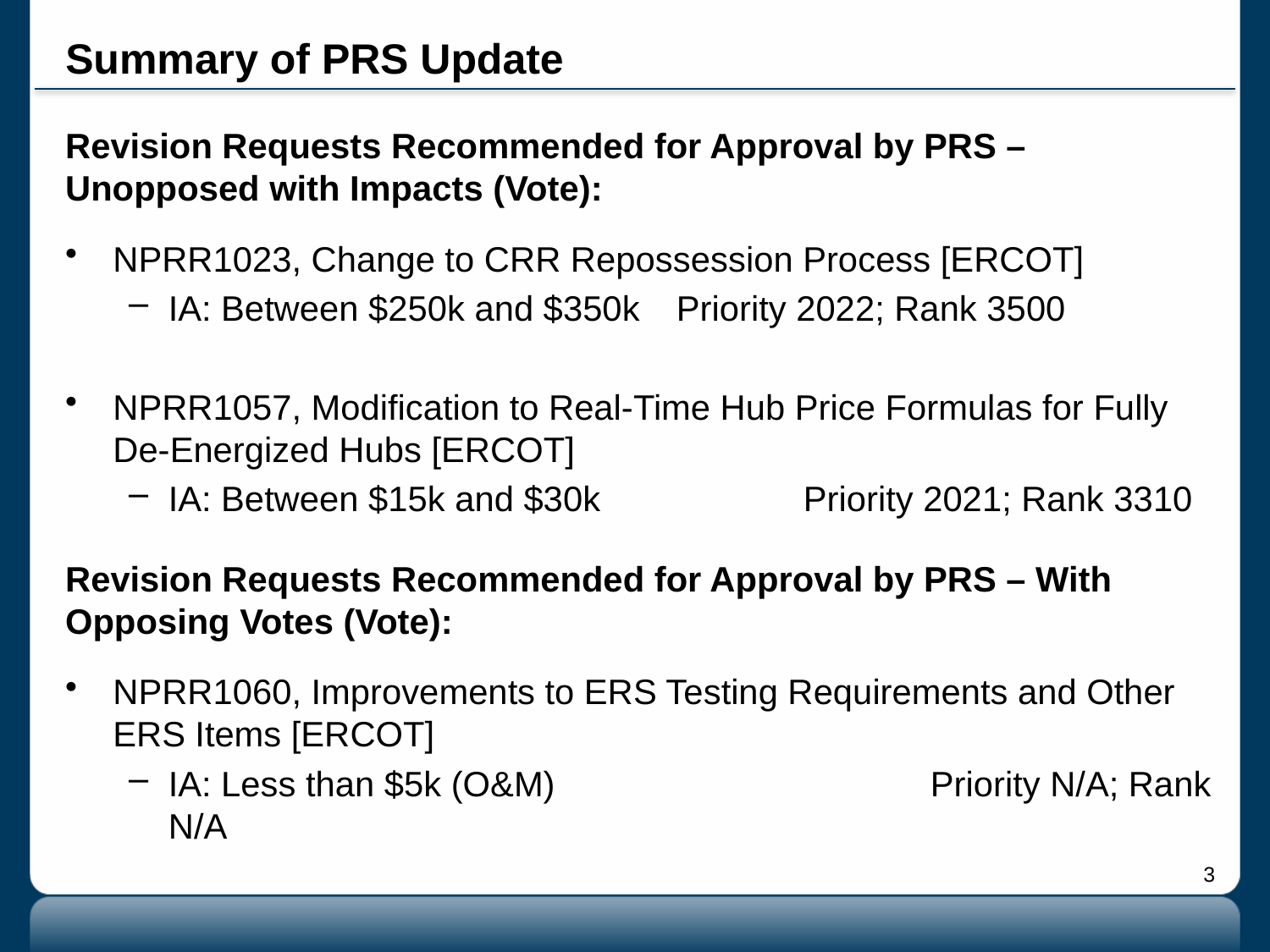

# Summary of PRS Update
Revision Requests Recommended for Approval by PRS – Unopposed with Impacts (Vote):
NPRR1023, Change to CRR Repossession Process [ERCOT]
IA: Between $250k and $350k	Priority 2022; Rank 3500

NPRR1057, Modification to Real-Time Hub Price Formulas for Fully De-Energized Hubs [ERCOT]
IA: Between $15k and $30k		Priority 2021; Rank 3310

Revision Requests Recommended for Approval by PRS – With Opposing Votes (Vote):
NPRR1060, Improvements to ERS Testing Requirements and Other ERS Items [ERCOT]
IA: Less than $5k (O&M)			Priority N/A; Rank N/A